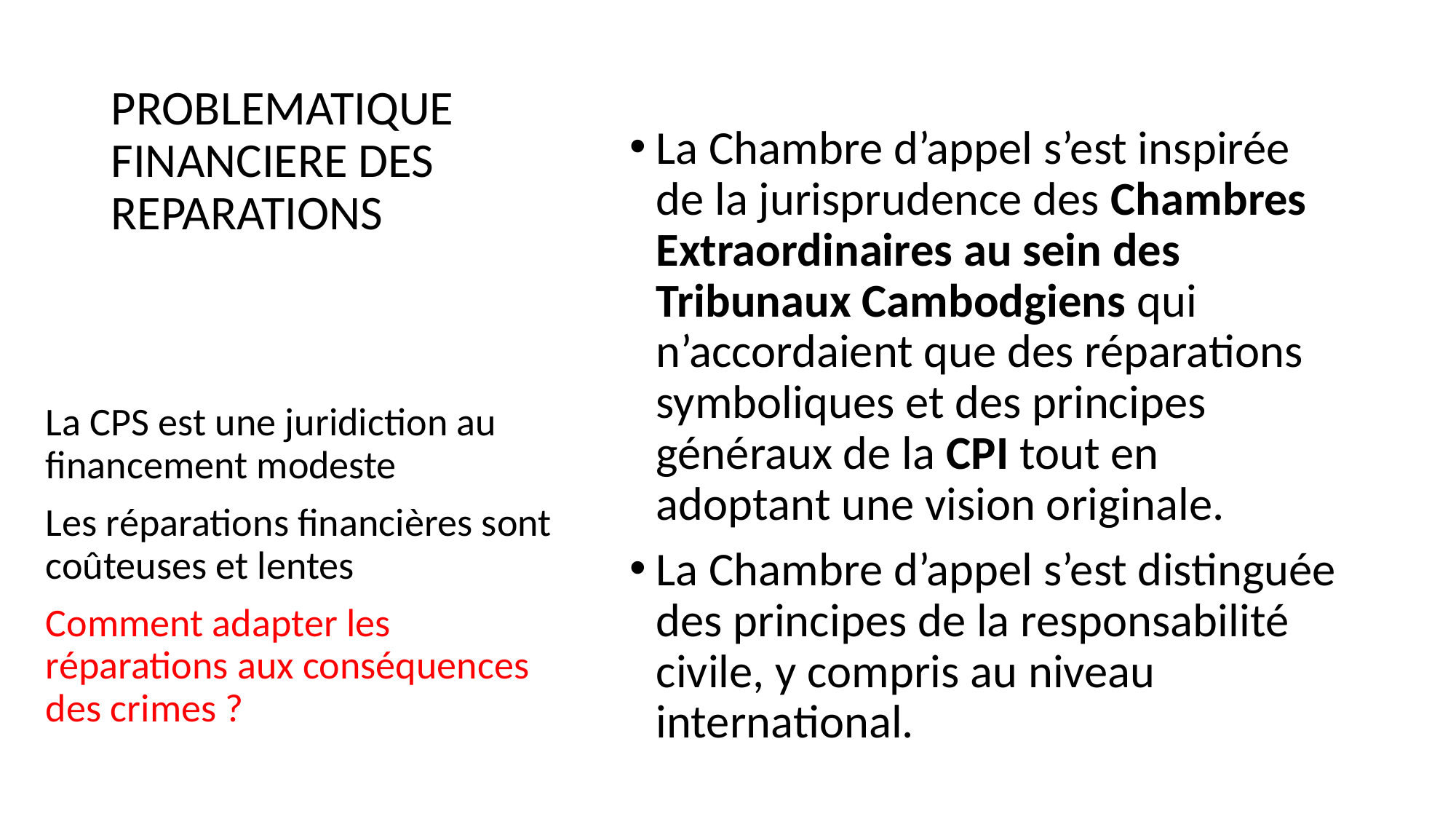

# PROBLEMATIQUE FINANCIERE DES REPARATIONS
La Chambre d’appel s’est inspirée de la jurisprudence des Chambres Extraordinaires au sein des Tribunaux Cambodgiens qui n’accordaient que des réparations symboliques et des principes généraux de la CPI tout en adoptant une vision originale.
La Chambre d’appel s’est distinguée des principes de la responsabilité civile, y compris au niveau international.
La CPS est une juridiction au financement modeste
Les réparations financières sont coûteuses et lentes
Comment adapter les réparations aux conséquences des crimes ?